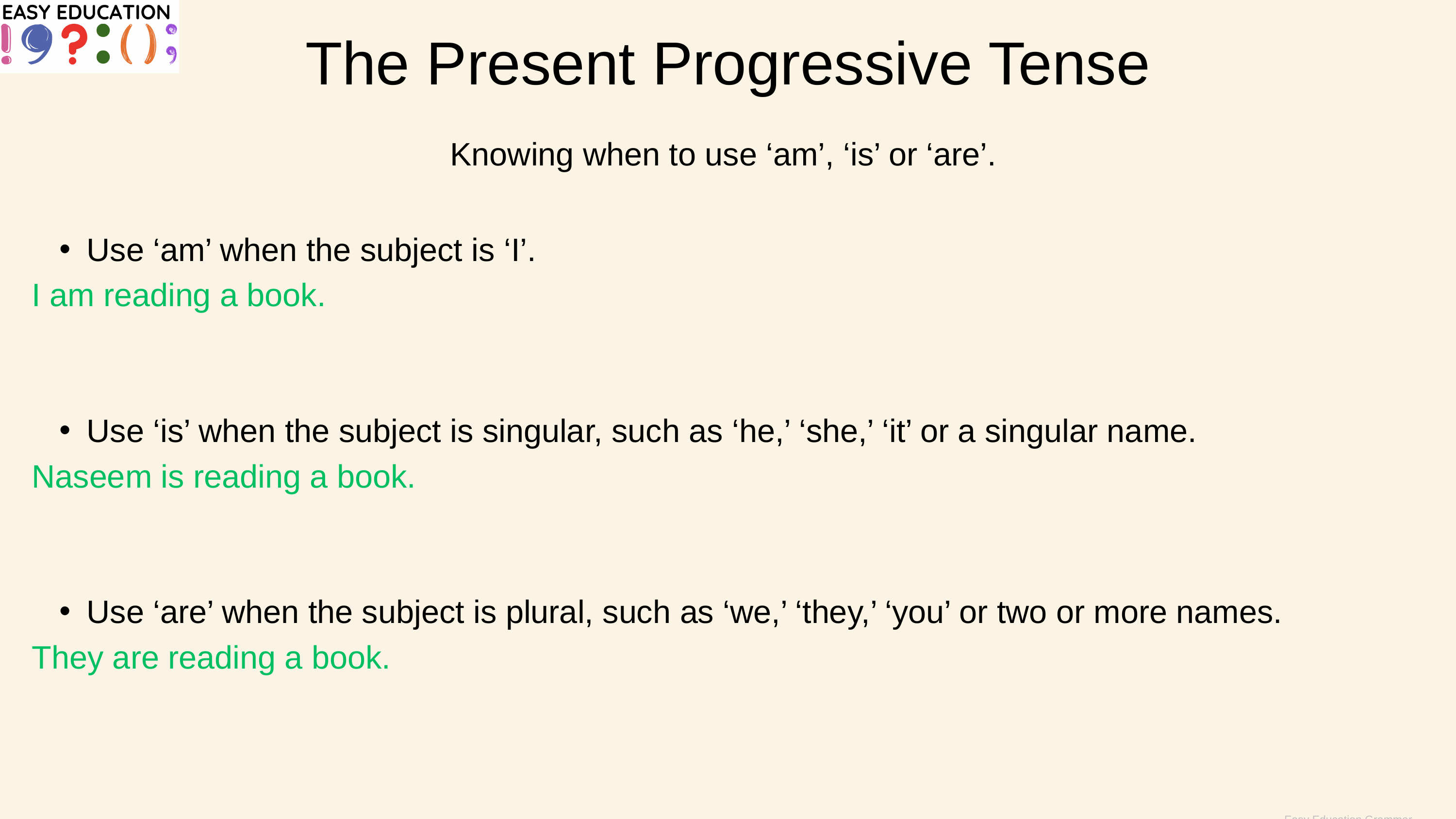

The Present Progressive Tense
Knowing when to use ‘am’, ‘is’ or ‘are’.
Use ‘am’ when the subject is ‘I’.
I am reading a book.

Use ‘is’ when the subject is singular, such as ‘he,’ ‘she,’ ‘it’ or a singular name.
Naseem is reading a book.

Use ‘are’ when the subject is plural, such as ‘we,’ ‘they,’ ‘you’ or two or more names.
They are reading a book.